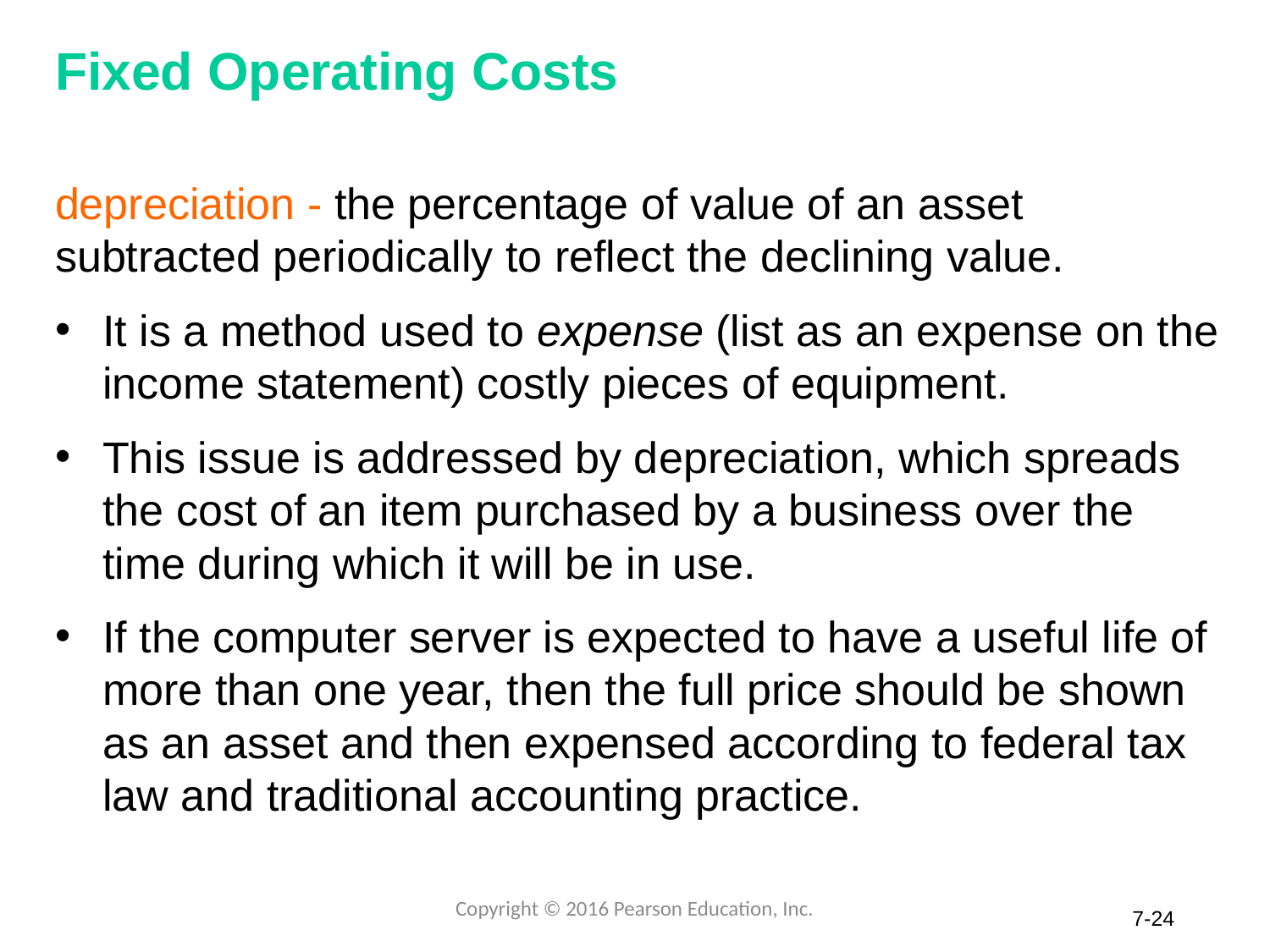

# Fixed Operating Costs
depreciation - the percentage of value of an asset subtracted periodically to reflect the declining value.

It is a method used to expense (list as an expense on the income statement) costly pieces of equipment.

This issue is addressed by depreciation, which spreads the cost of an item purchased by a business over the time during which it will be in use.

If the computer server is expected to have a useful life of more than one year, then the full price should be shown as an asset and then expensed according to federal tax law and traditional accounting practice.
Copyright © 2016 Pearson Education, Inc.